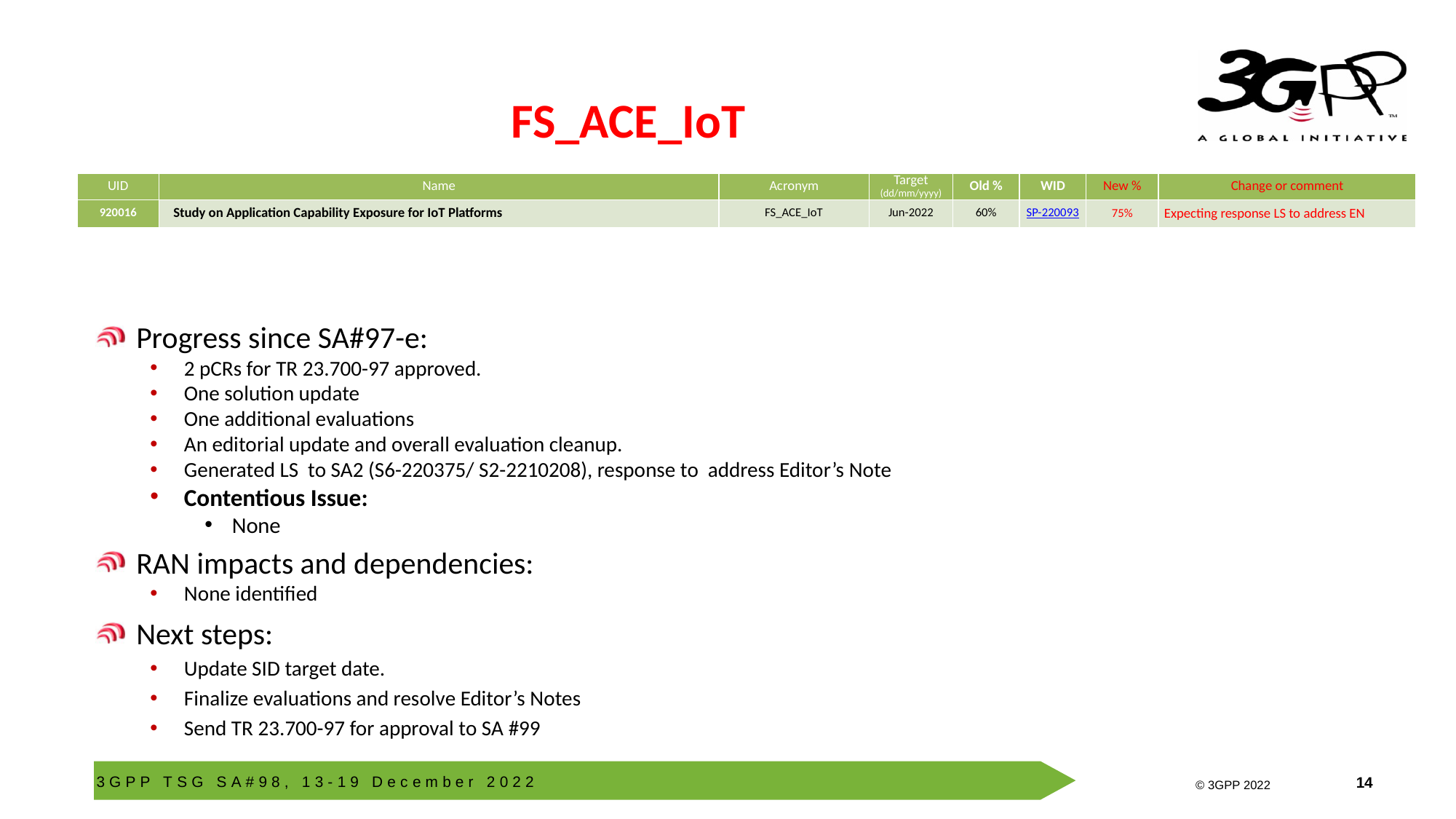

# FS_ACE_IoT
| UID | Name | Acronym | Target (dd/mm/yyyy) | Old % | WID | New % | Change or comment |
| --- | --- | --- | --- | --- | --- | --- | --- |
| 920016 | Study on Application Capability Exposure for IoT Platforms | FS\_ACE\_IoT | Jun-2022 | 60% | SP-220093 | 75% | Expecting response LS to address EN |
Progress since SA#97-e:
2 pCRs for TR 23.700-97 approved.
One solution update
One additional evaluations
An editorial update and overall evaluation cleanup.
Generated LS  to SA2 (S6-220375/ S2-2210208), response to  address Editor’s Note
Contentious Issue:
None
RAN impacts and dependencies:
None identified
Next steps:
Update SID target date.
Finalize evaluations and resolve Editor’s Notes
Send TR 23.700-97 for approval to SA #99